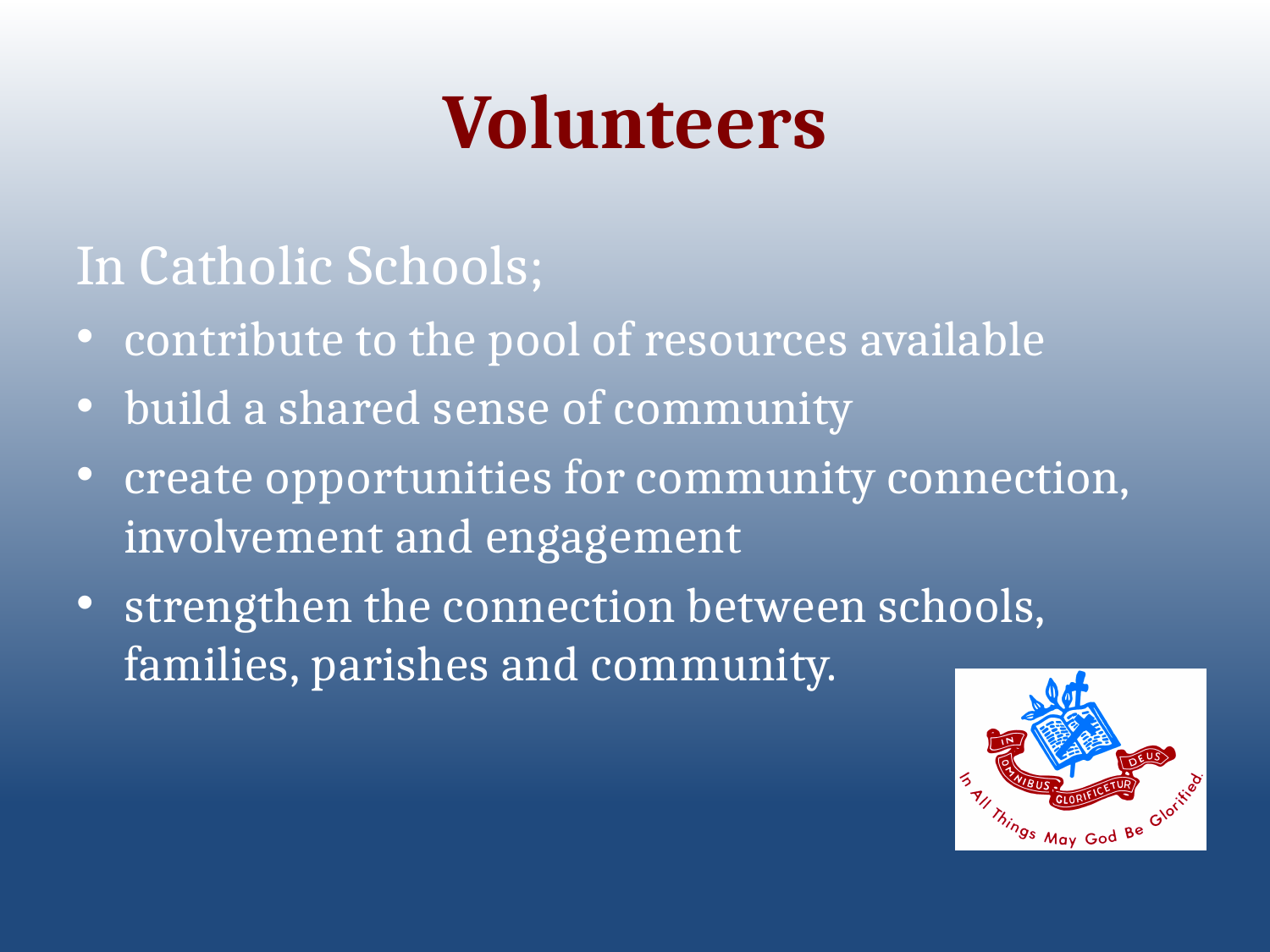

# Volunteers
In Catholic Schools;
contribute to the pool of resources available
build a shared sense of community
create opportunities for community connection, involvement and engagement
strengthen the connection between schools, families, parishes and community.